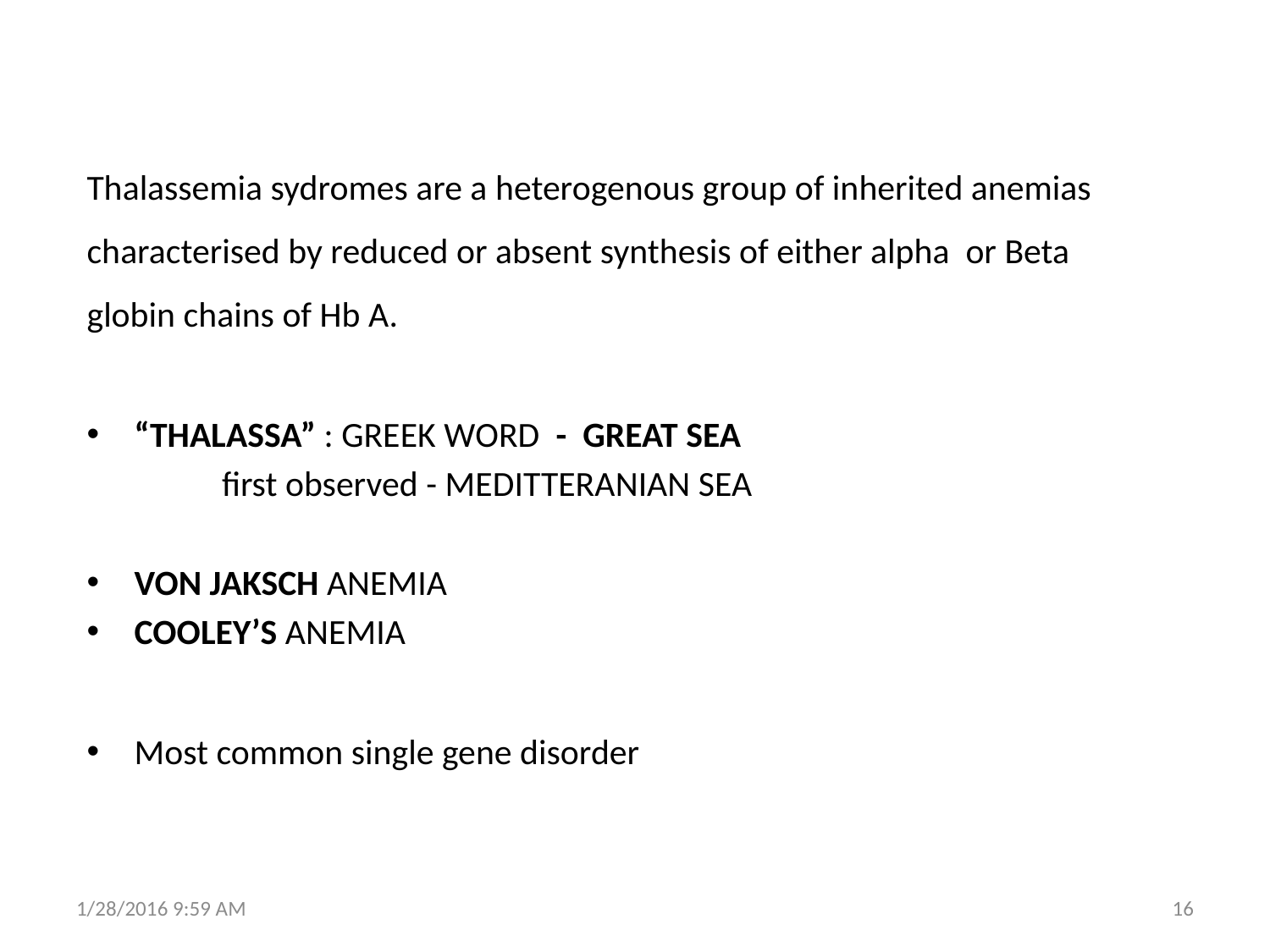

Thalassemia sydromes are a heterogenous group of inherited anemias characterised by reduced or absent synthesis of either alpha  or Beta globin chains of Hb A.

“THALASSA” : GREEK WORD  -  GREAT SEA
	 first observed - MEDITTERANIAN SEA

VON JAKSCH ANEMIA
COOLEY’S ANEMIA

Most common single gene disorder

1/28/2016 9:59 AM
16